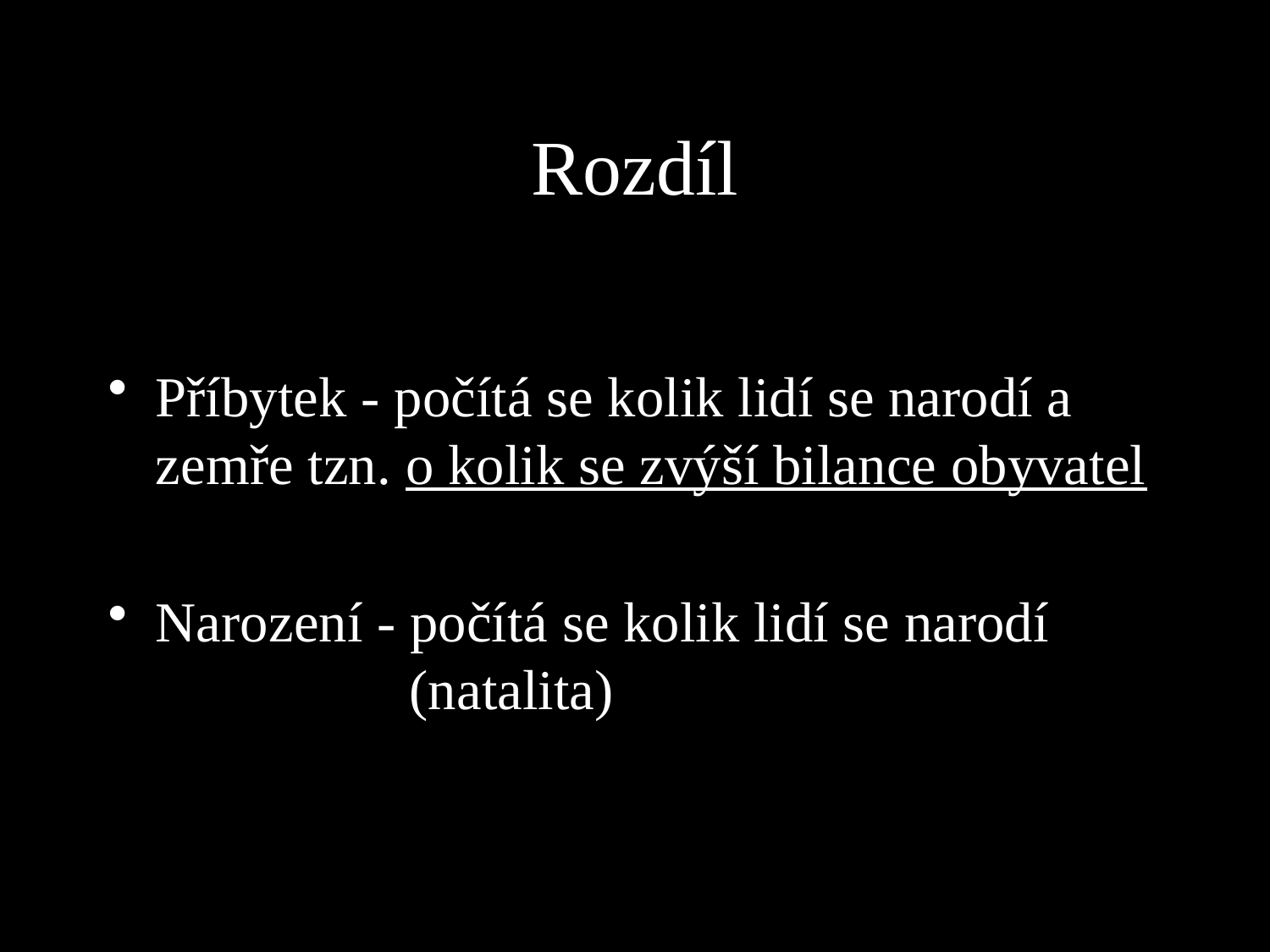

# Rozdíl

Příbytek - počítá se kolik lidí se narodí a zemře tzn. o kolik se zvýší bilance obyvatel

Narození - počítá se kolik lidí se narodí		(natalita)